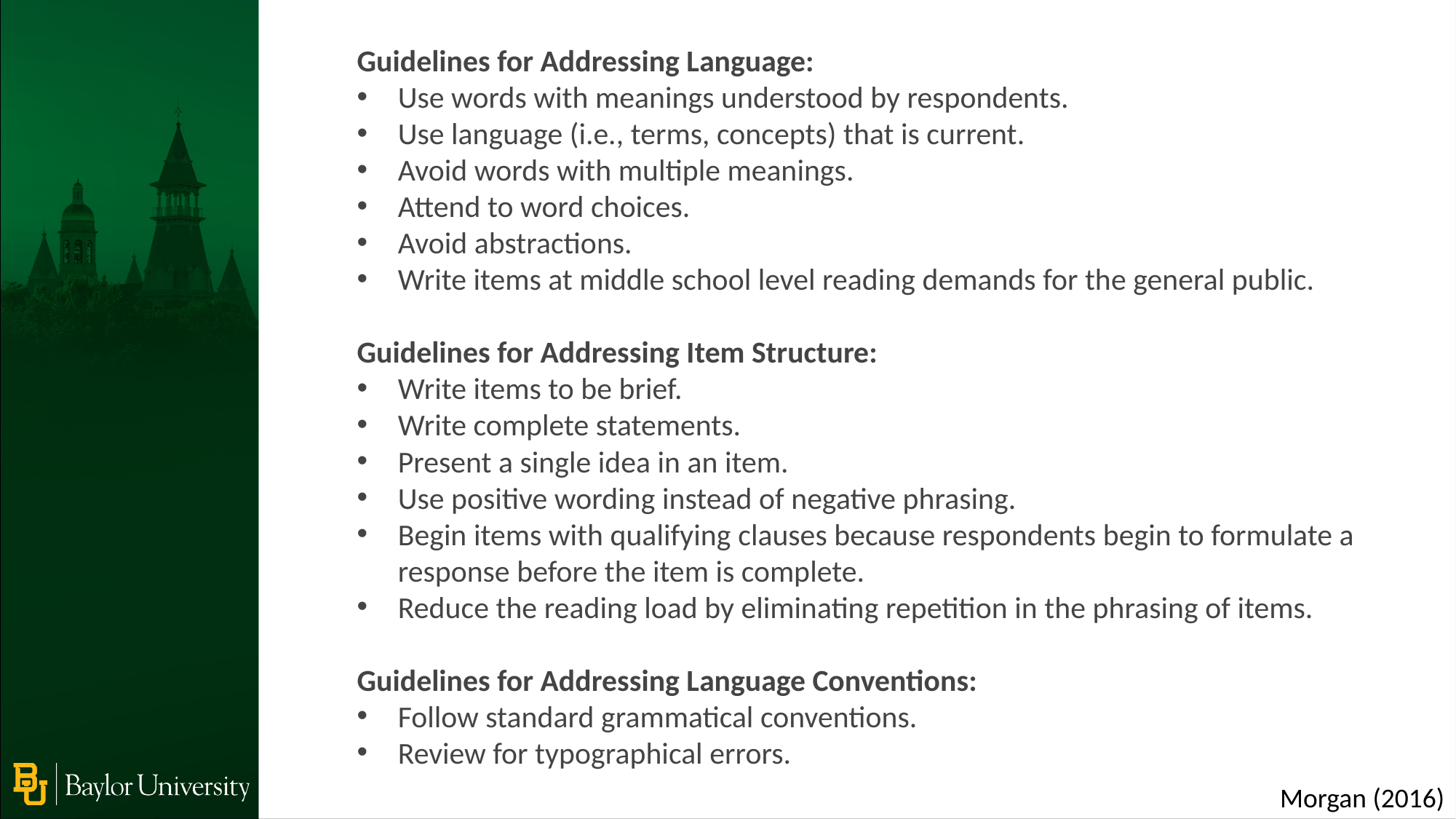

Guidelines for Addressing Language:
Use words with meanings understood by respondents.
Use language (i.e., terms, concepts) that is current.
Avoid words with multiple meanings.
Attend to word choices.
Avoid abstractions.
Write items at middle school level reading demands for the general public.

Guidelines for Addressing Item Structure:
Write items to be brief.
Write complete statements.
Present a single idea in an item.
Use positive wording instead of negative phrasing.
Begin items with qualifying clauses because respondents begin to formulate a response before the item is complete.
Reduce the reading load by eliminating repetition in the phrasing of items.

Guidelines for Addressing Language Conventions:
Follow standard grammatical conventions.
Review for typographical errors.

Morgan (2016)